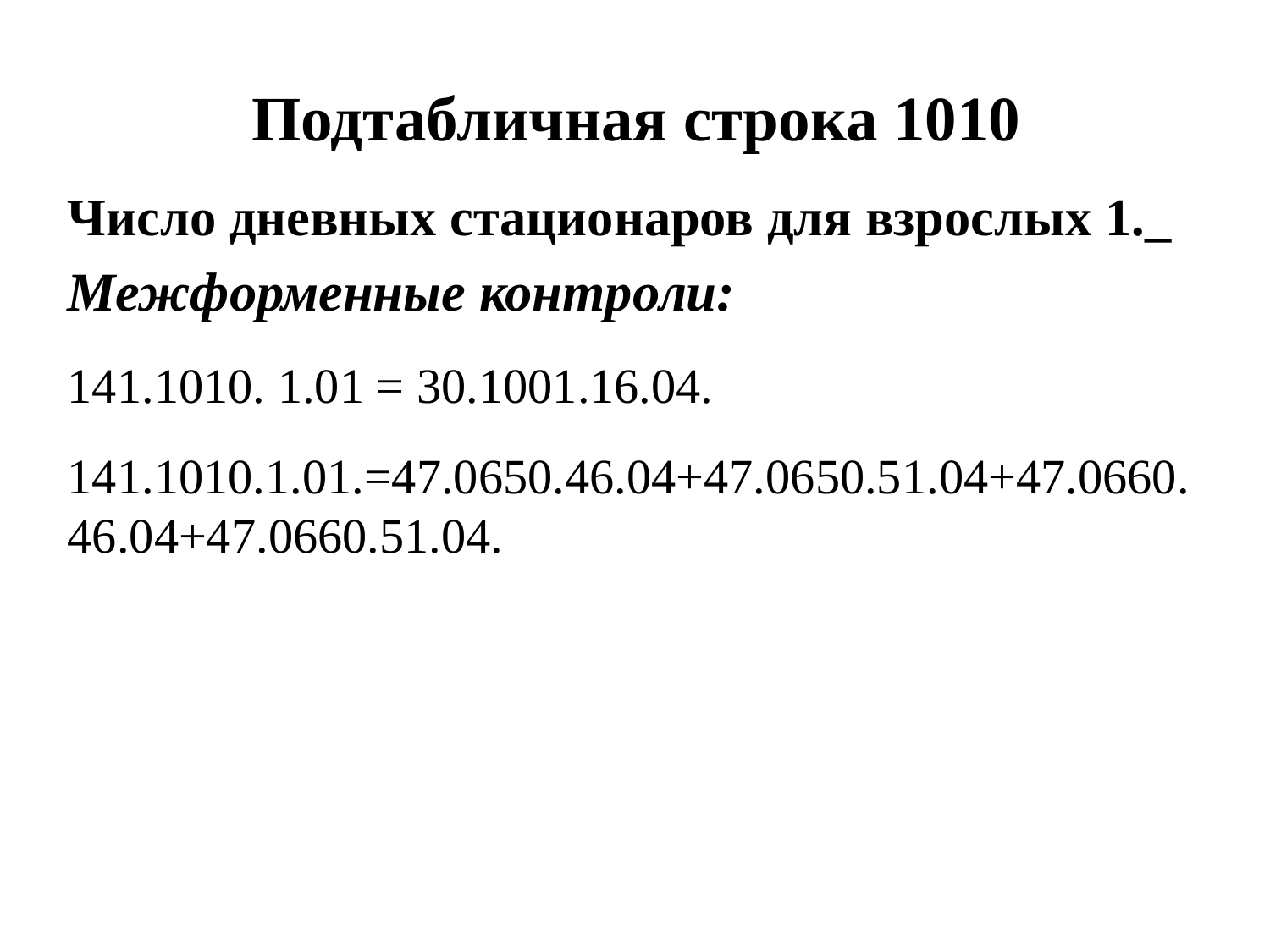

# Подтабличная строка 1010
Число дневных стационаров для взрослых 1._
Межформенные контроли:
141.1010. 1.01 = 30.1001.16.04.
141.1010.1.01.=47.0650.46.04+47.0650.51.04+47.0660.46.04+47.0660.51.04.